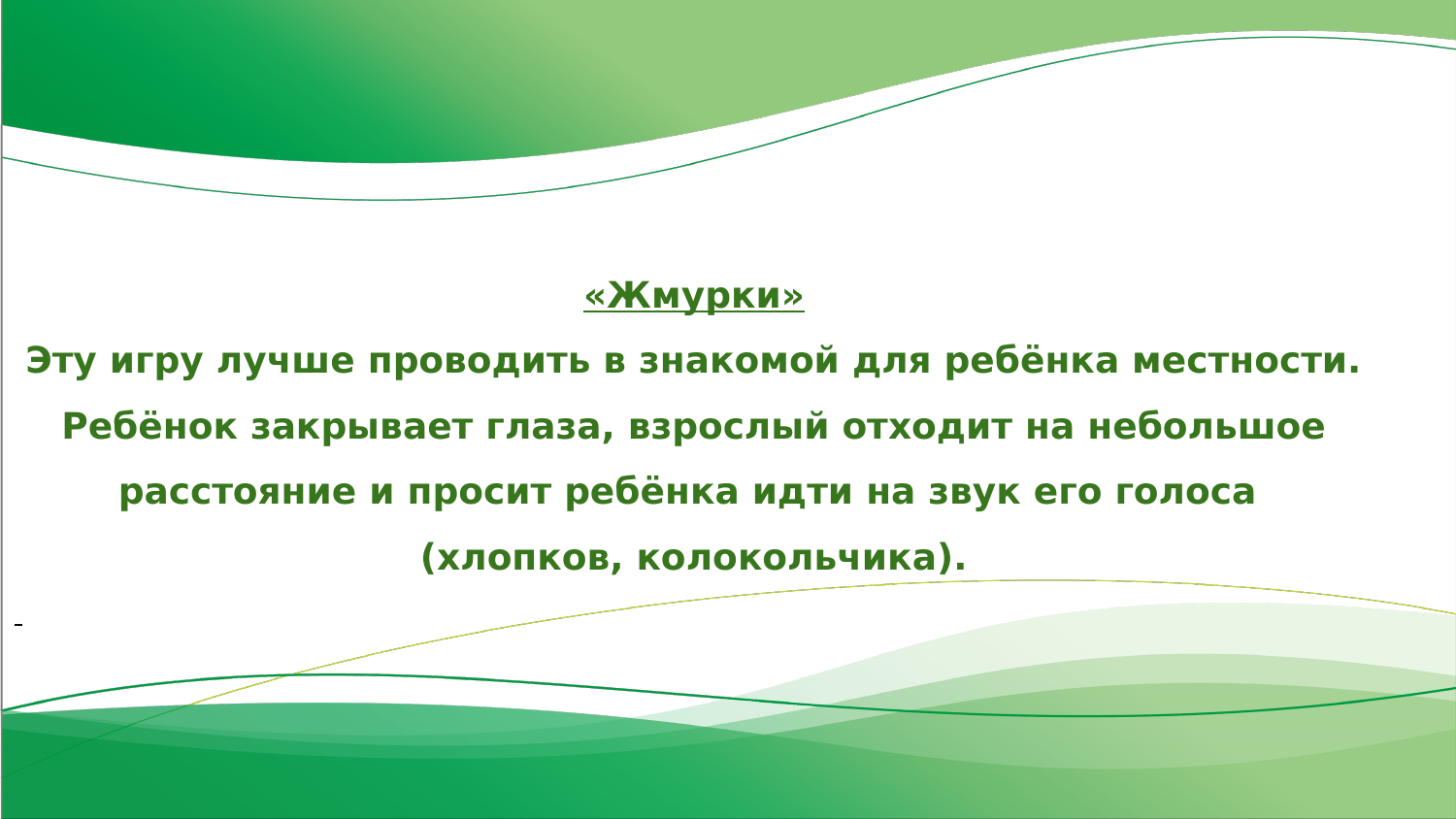

«Жмурки»
Эту игру лучше проводить в знакомой для ребёнка местности. Ребёнок закрывает глаза, взрослый отходит на небольшое расстояние и просит ребёнка идти на звук его голоса
(хлопков, колокольчика).